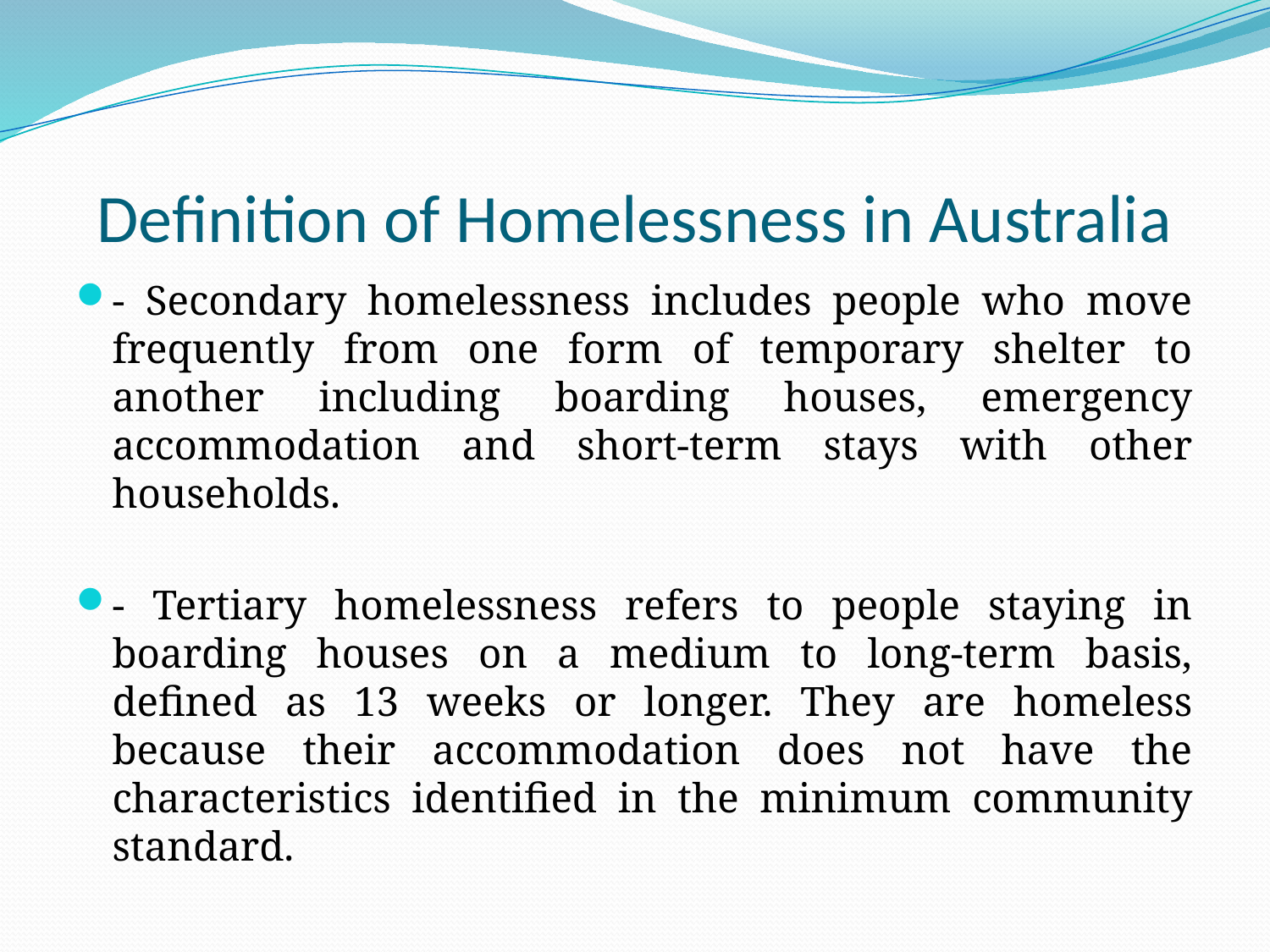

# Definition of Homelessness in Australia
- Secondary homelessness includes people who move frequently from one form of temporary shelter to another including boarding houses, emergency accommodation and short-term stays with other households.

- Tertiary homelessness refers to people staying in boarding houses on a medium to long-term basis, defined as 13 weeks or longer. They are homeless because their accommodation does not have the characteristics identified in the minimum community standard.